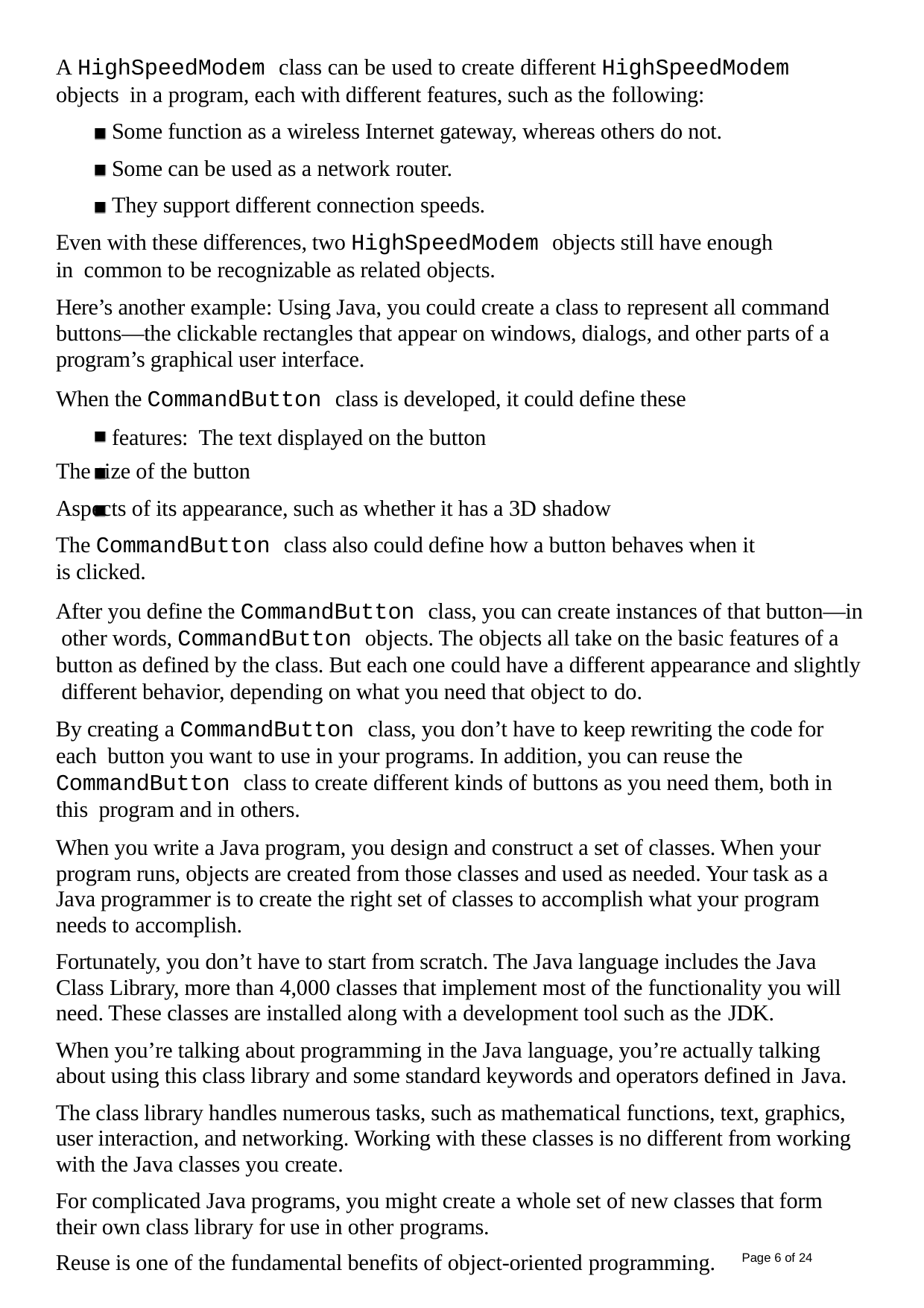

A HighSpeedModem class can be used to create different HighSpeedModem objects  in a program, each with different features, such as the following:
Some function as a wireless Internet gateway, whereas others do not.  Some can be used as a network router.
They support different connection speeds.
Even with these differences, two HighSpeedModem objects still have enough in  common to be recognizable as related objects.
Here’s another example: Using Java, you could create a class to represent all command  buttons—the clickable rectangles that appear on windows, dialogs, and other parts of a  program’s graphical user interface.
When the CommandButton class is developed, it could define these features:  The text displayed on the button
The size of the button
Aspects of its appearance, such as whether it has a 3D shadow
The CommandButton class also could define how a button behaves when it is clicked.
After you define the CommandButton class, you can create instances of that button—in  other words, CommandButton objects. The objects all take on the basic features of a  button as defined by the class. But each one could have a different appearance and slightly  different behavior, depending on what you need that object to do.
By creating a CommandButton class, you don’t have to keep rewriting the code for each  button you want to use in your programs. In addition, you can reuse the  CommandButton class to create different kinds of buttons as you need them, both in this  program and in others.
When you write a Java program, you design and construct a set of classes. When your  program runs, objects are created from those classes and used as needed. Your task as a  Java programmer is to create the right set of classes to accomplish what your program  needs to accomplish.
Fortunately, you don’t have to start from scratch. The Java language includes the Java  Class Library, more than 4,000 classes that implement most of the functionality you will  need. These classes are installed along with a development tool such as the JDK.
When you’re talking about programming in the Java language, you’re actually talking  about using this class library and some standard keywords and operators defined in Java.
The class library handles numerous tasks, such as mathematical functions, text, graphics,  user interaction, and networking. Working with these classes is no different from working  with the Java classes you create.
For complicated Java programs, you might create a whole set of new classes that form  their own class library for use in other programs.
Reuse is one of the fundamental benefits of object-oriented programming.

Page 6 of 24